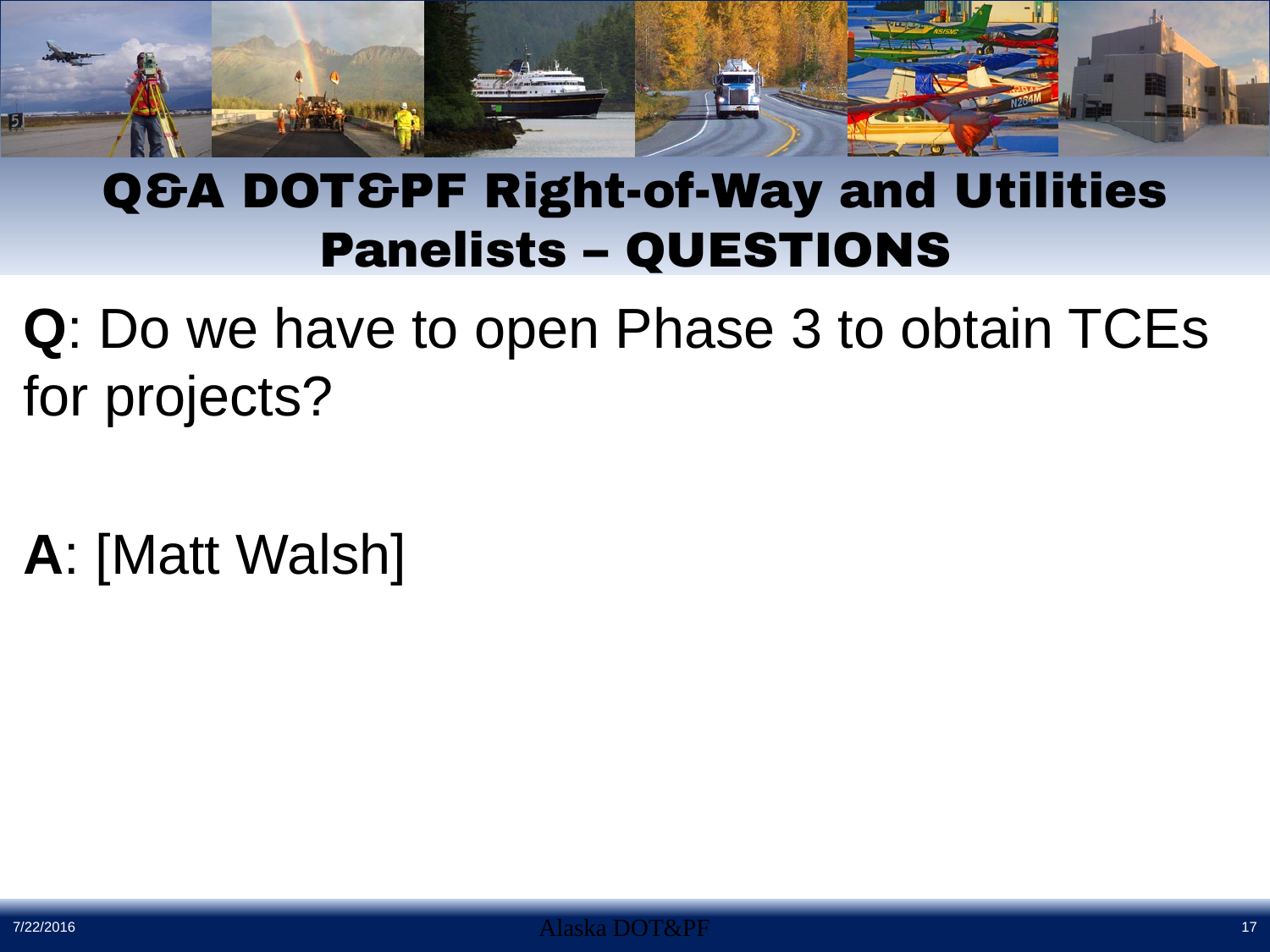

# Q&A DOT&PF Right-of-Way and Utilities Panelists – Questions
Q: Do we have to open Phase 3 to obtain TCEs for projects?

A: [Matt Walsh]
7/22/2016
Alaska DOT&PF
17